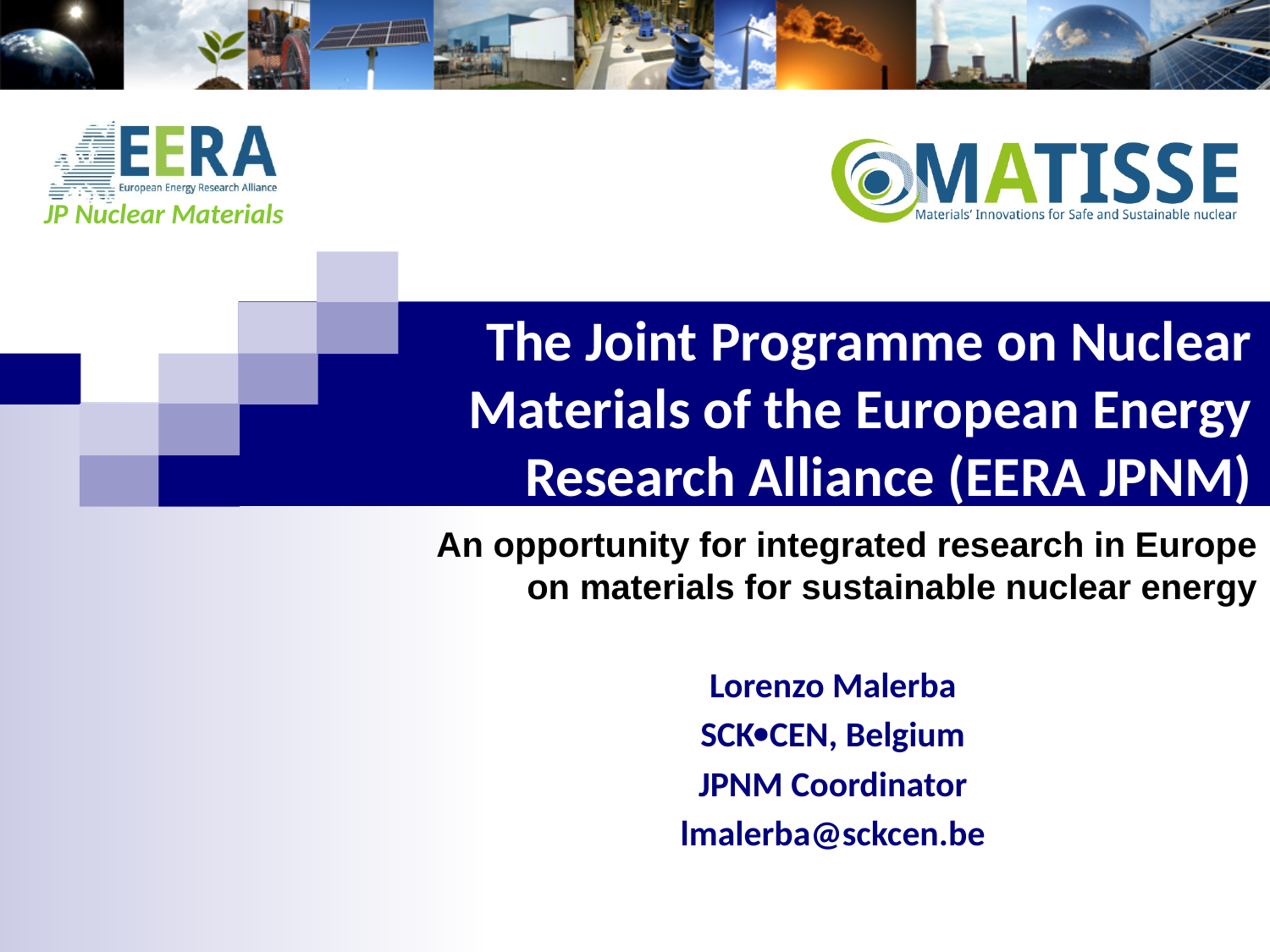

# The Joint Programme on Nuclear Materials of the European Energy Research Alliance (EERA JPNM)
An opportunity for integrated research in Europe on materials for sustainable nuclear energy

Lorenzo Malerba
SCK•CEN, Belgium
JPNM Coordinator
lmalerba@sckcen.be